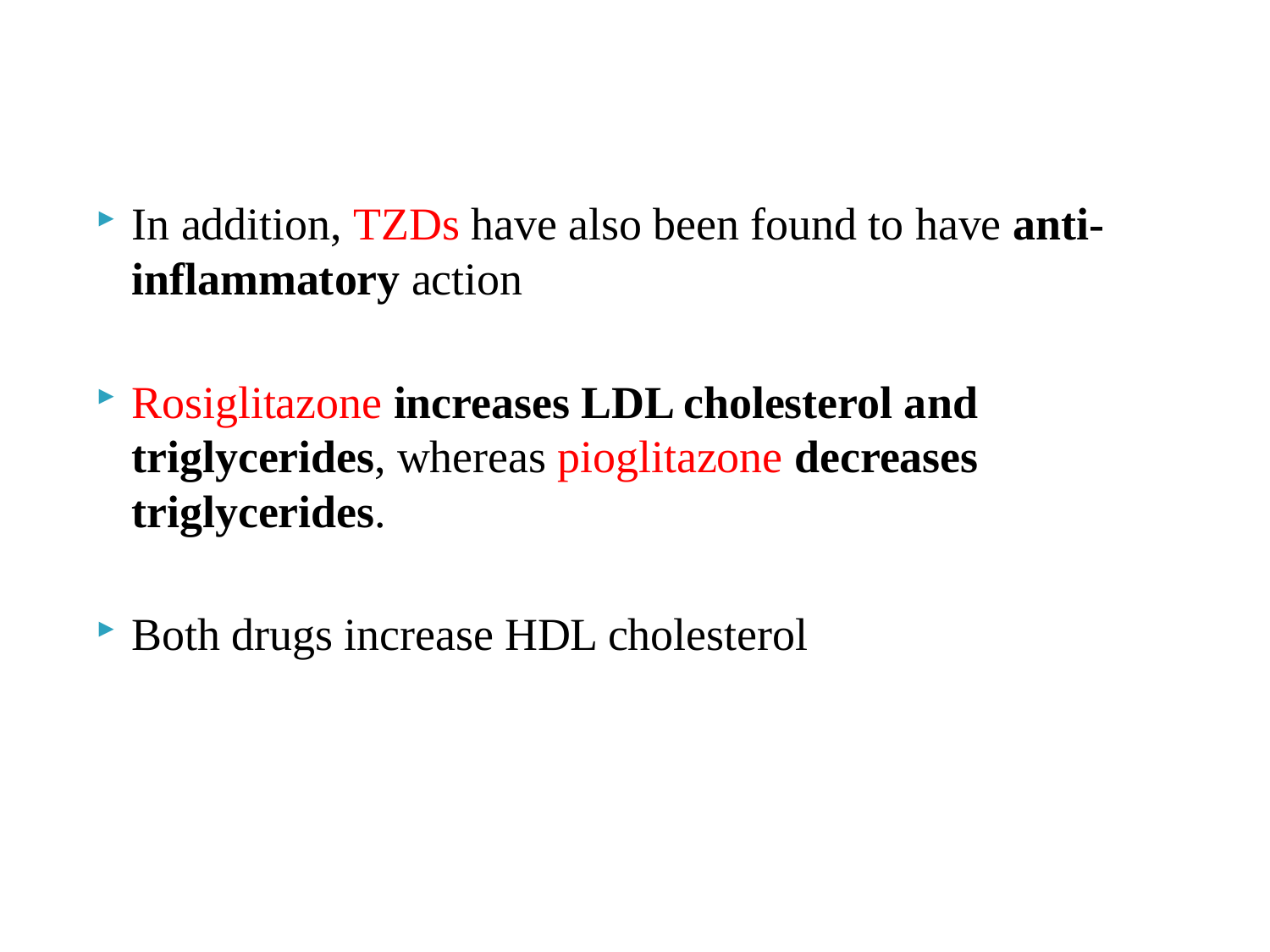

In addition, TZDs have also been found to have anti-inflammatory action

Rosiglitazone increases LDL cholesterol and triglycerides, whereas pioglitazone decreases triglycerides.

Both drugs increase HDL cholesterol